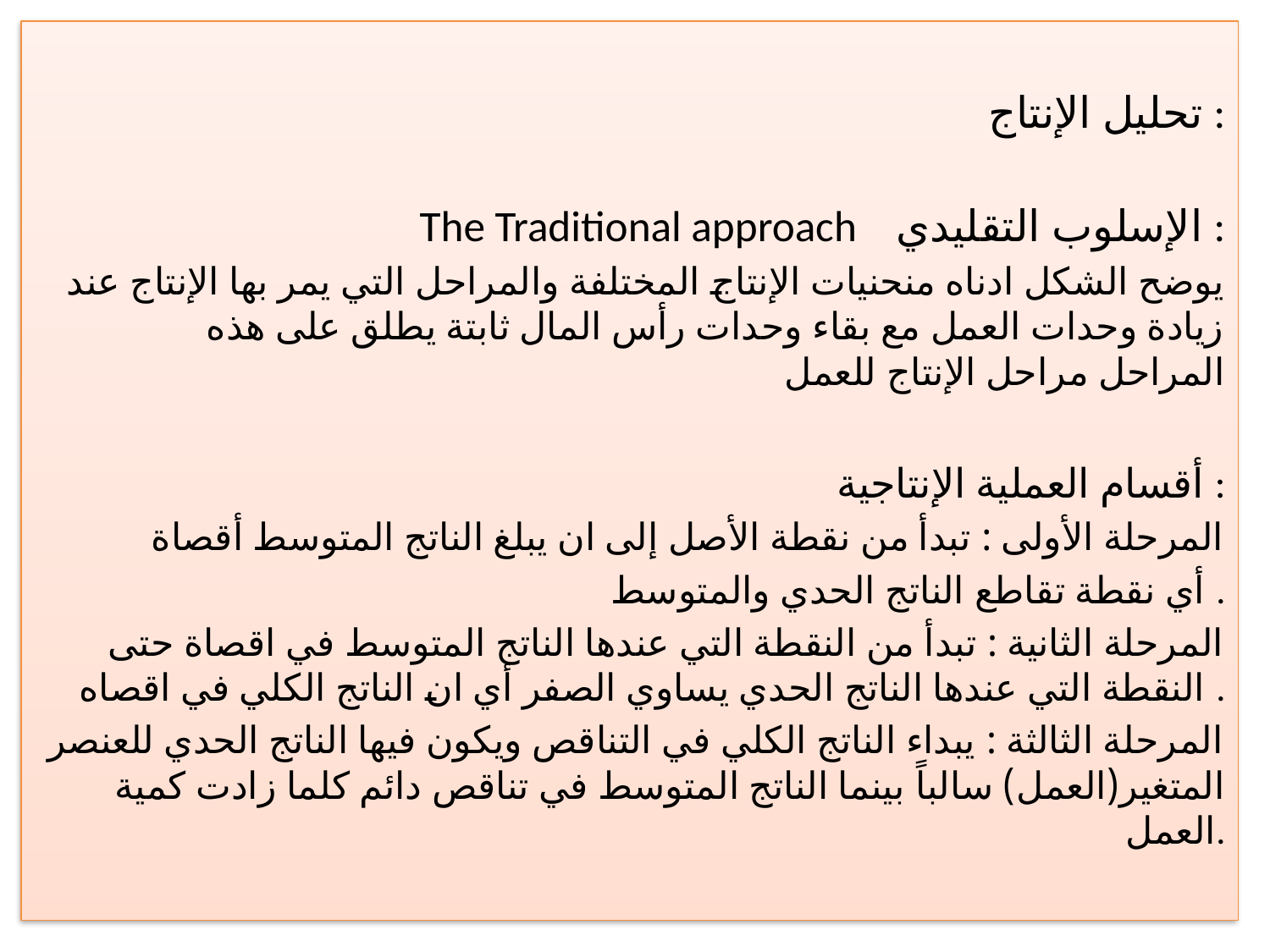

تحليل الإنتاج :

The Traditional approach    الإسلوب التقليدي :
يوضح الشكل ادناه منحنيات الإنتاج المختلفة والمراحل التي يمر بها الإنتاج عند زيادة وحدات العمل مع بقاء وحدات رأس المال ثابتة يطلق على هذه المراحل مراحل الإنتاج للعمل

أقسام العملية الإنتاجية :
المرحلة الأولى : تبدأ من نقطة الأصل إلى ان يبلغ الناتج المتوسط أقصاة
أي نقطة تقاطع الناتج الحدي والمتوسط .
المرحلة الثانية : تبدأ من النقطة التي عندها الناتج المتوسط في اقصاة حتى النقطة التي عندها الناتج الحدي يساوي الصفر أي ان الناتج الكلي في اقصاه .
المرحلة الثالثة : يبداء الناتج الكلي في التناقص ويكون فيها الناتج الحدي للعنصر المتغير(العمل) سالباً بينما الناتج المتوسط في تناقص دائم كلما زادت كمية العمل.